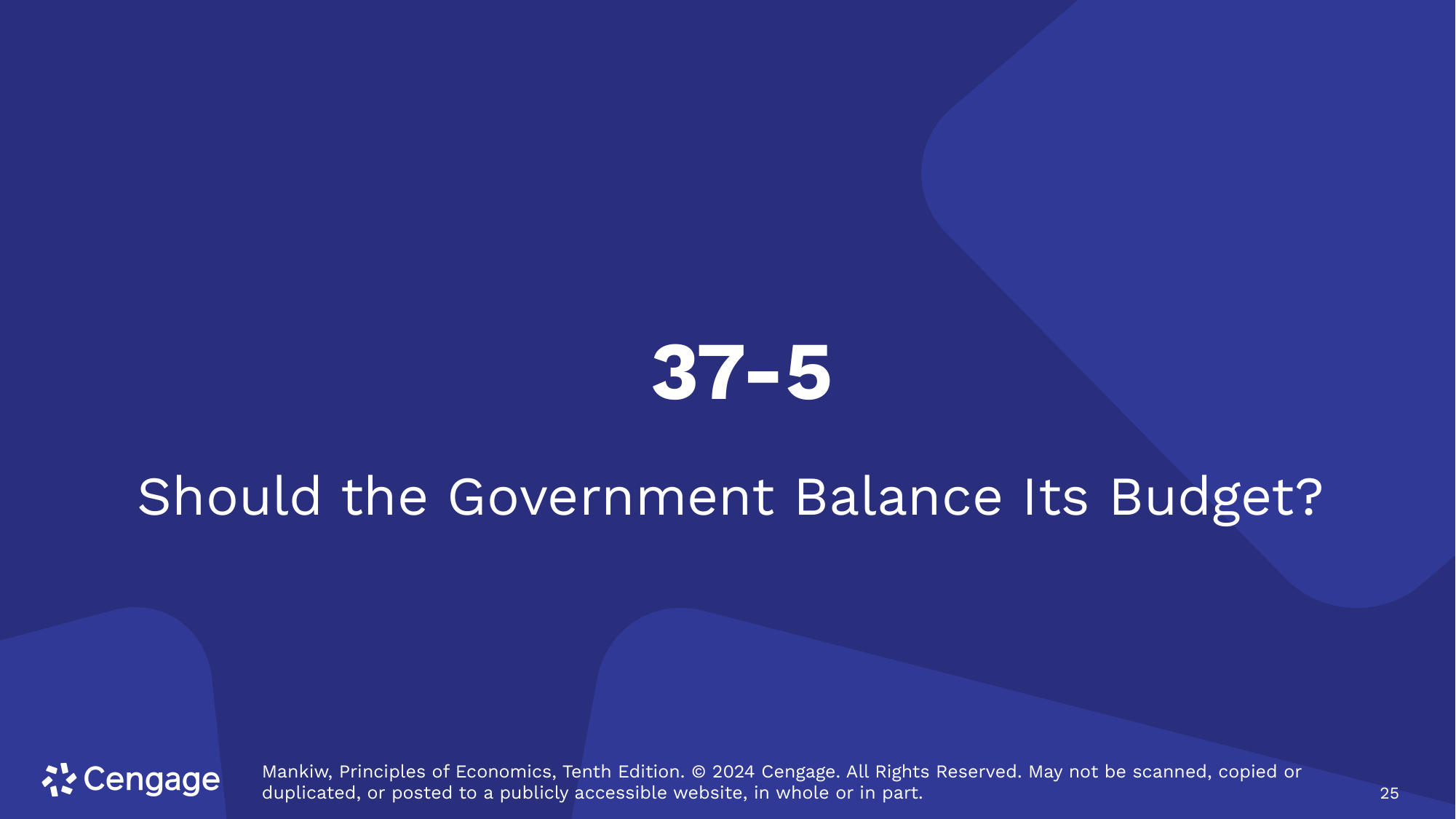

# 37-5
Should the Government Balance Its Budget?